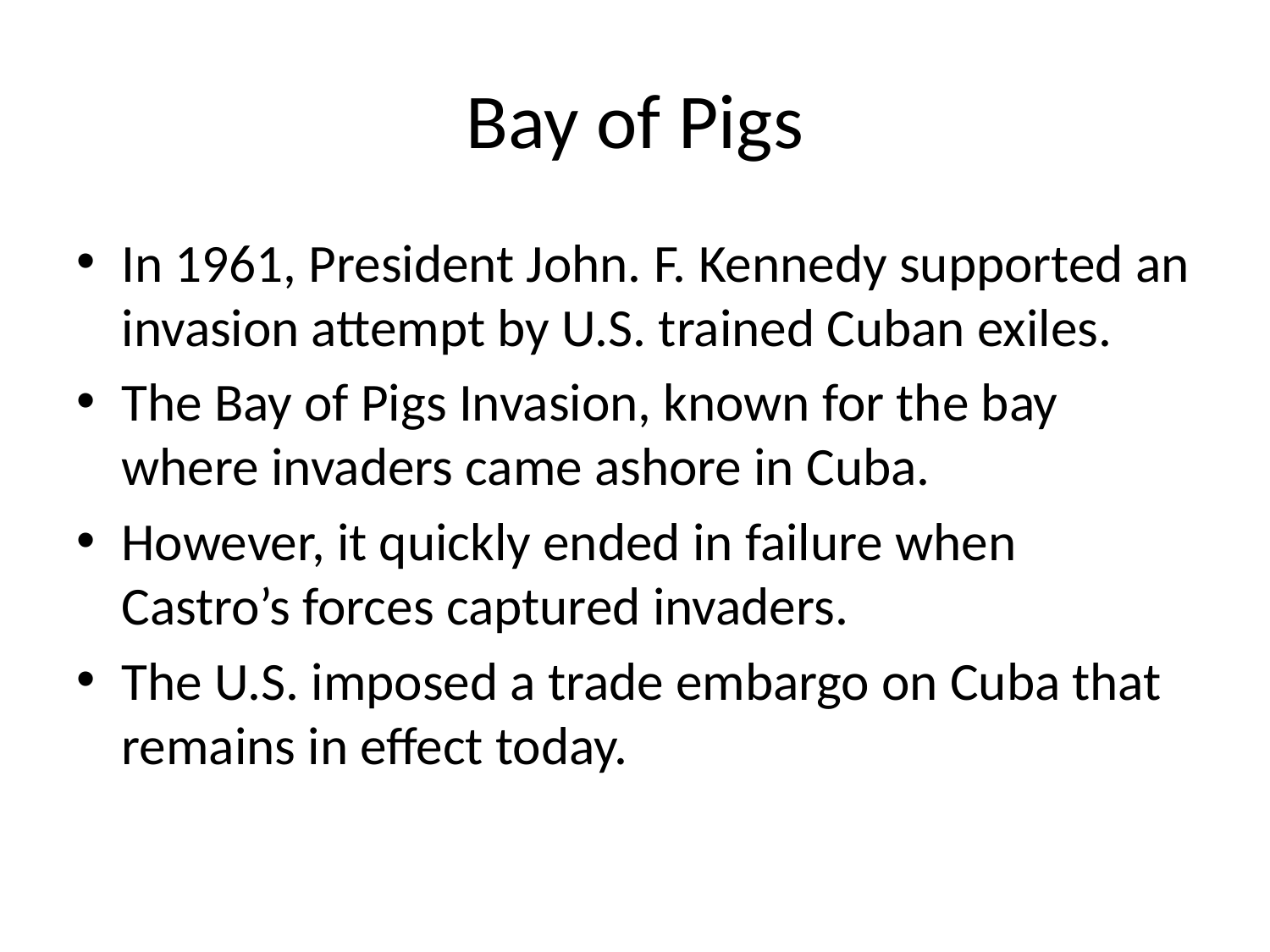

# Bay of Pigs
In 1961, President John. F. Kennedy supported an invasion attempt by U.S. trained Cuban exiles.
The Bay of Pigs Invasion, known for the bay where invaders came ashore in Cuba.
However, it quickly ended in failure when Castro’s forces captured invaders.
The U.S. imposed a trade embargo on Cuba that remains in effect today.